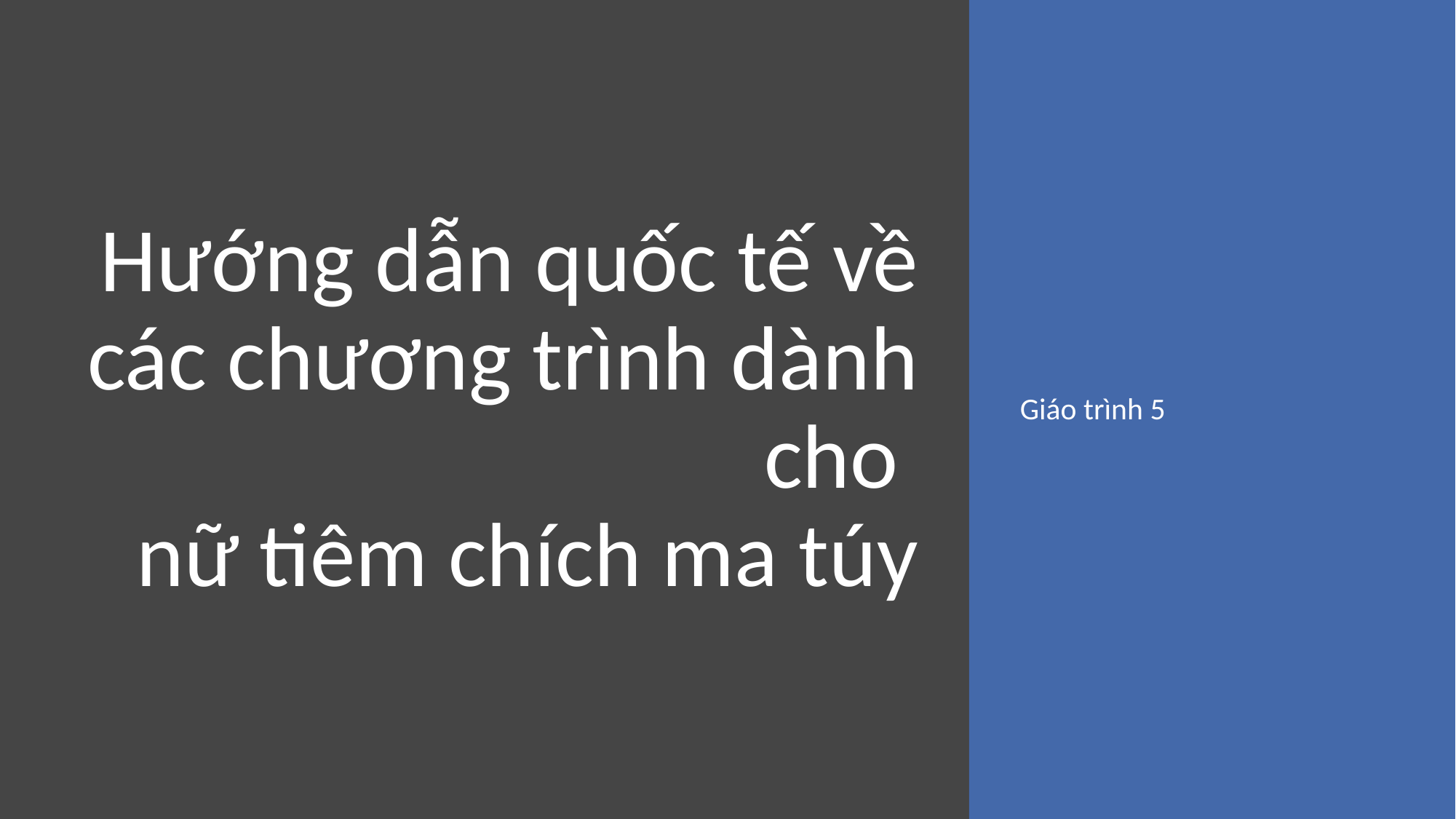

# Hướng dẫn quốc tế về các chương trình dành cho nữ tiêm chích ma túy
Giáo trình 5
1